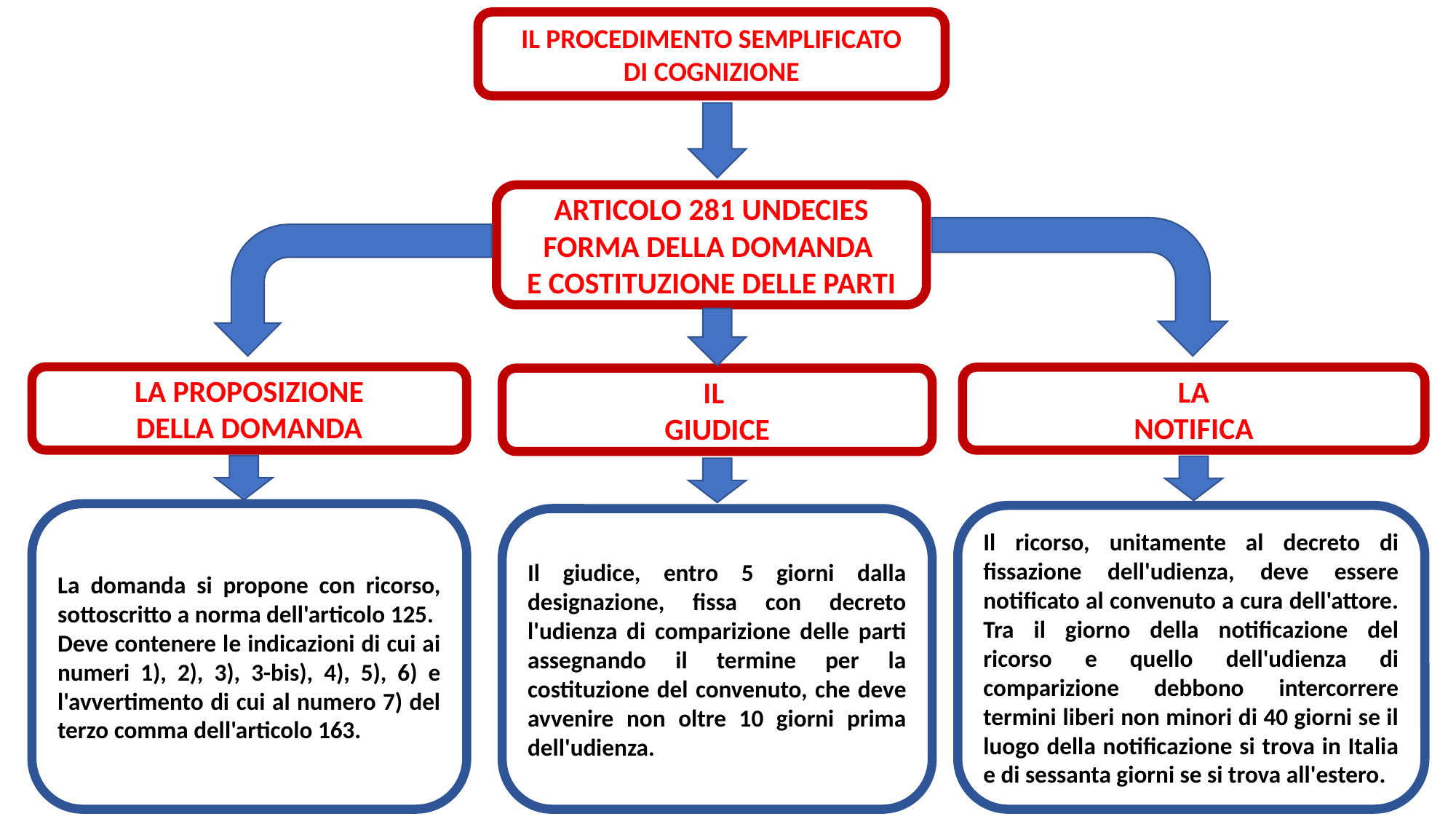

IL PROCEDIMENTO SEMPLIFICATO
DI COGNIZIONE

ARTICOLO 281 UNDECIES
FORMA DELLA DOMANDA
E COSTITUZIONE DELLE PARTI

LA PROPOSIZIONE
DELLA DOMANDA
LA
NOTIFICA
IL
GIUDICE

La domanda si propone con ricorso, sottoscritto a norma dell'articolo 125.
Deve contenere le indicazioni di cui ai numeri 1), 2), 3), 3-bis), 4), 5), 6) e l'avvertimento di cui al numero 7) del terzo comma dell'articolo 163.
Il ricorso, unitamente al decreto di fissazione dell'udienza, deve essere notificato al convenuto a cura dell'attore.
Tra il giorno della notificazione del ricorso e quello dell'udienza di comparizione debbono intercorrere termini liberi non minori di 40 giorni se il luogo della notificazione si trova in Italia e di sessanta giorni se si trova all'estero.
Il giudice, entro 5 giorni dalla designazione, fissa con decreto l'udienza di comparizione delle parti assegnando il termine per la costituzione del convenuto, che deve avvenire non oltre 10 giorni prima dell'udienza.